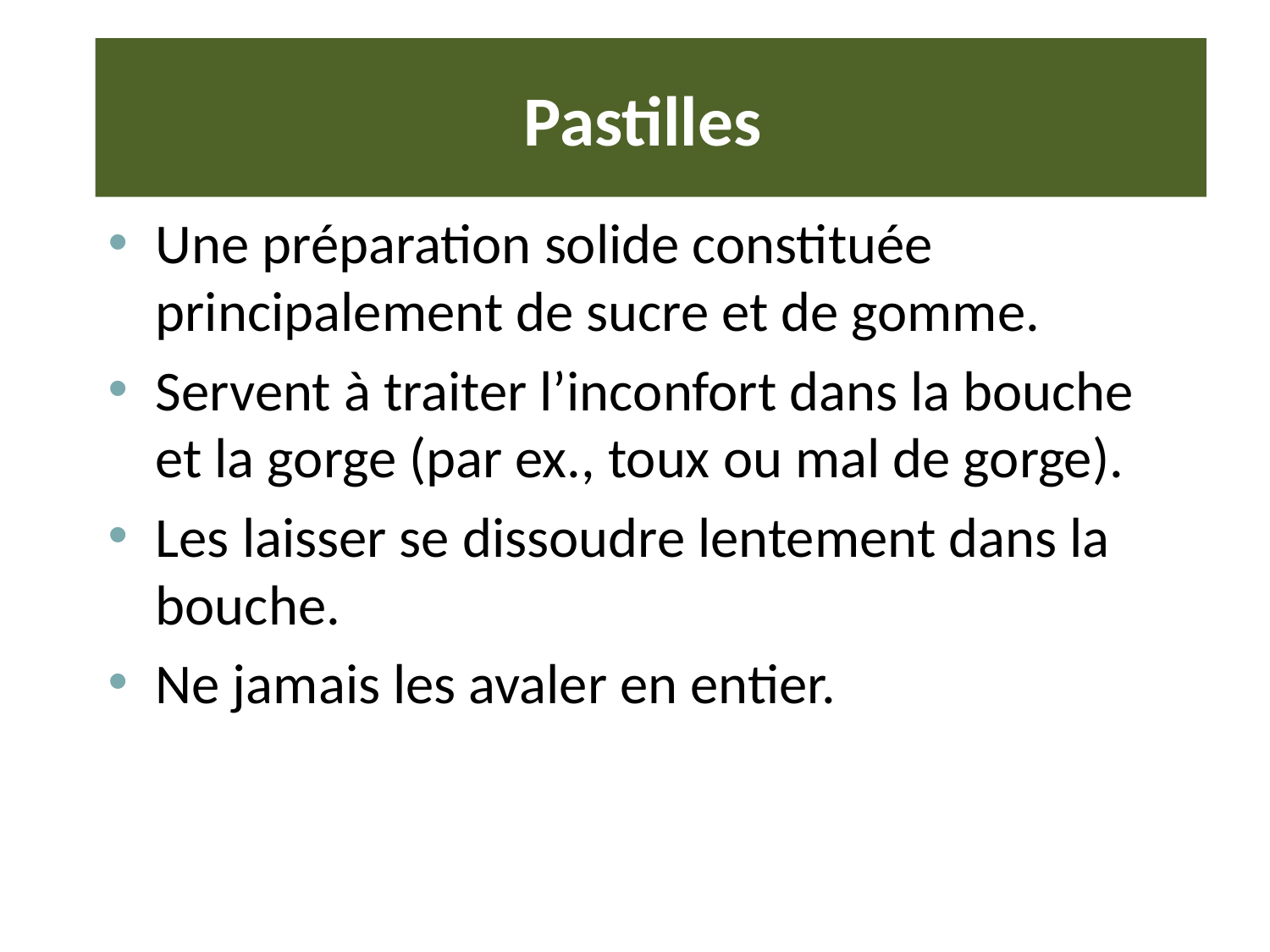

# Pastilles
Une préparation solide constituée principalement de sucre et de gomme.
Servent à traiter l’inconfort dans la bouche et la gorge (par ex., toux ou mal de gorge).
Les laisser se dissoudre lentement dans la bouche.
Ne jamais les avaler en entier.